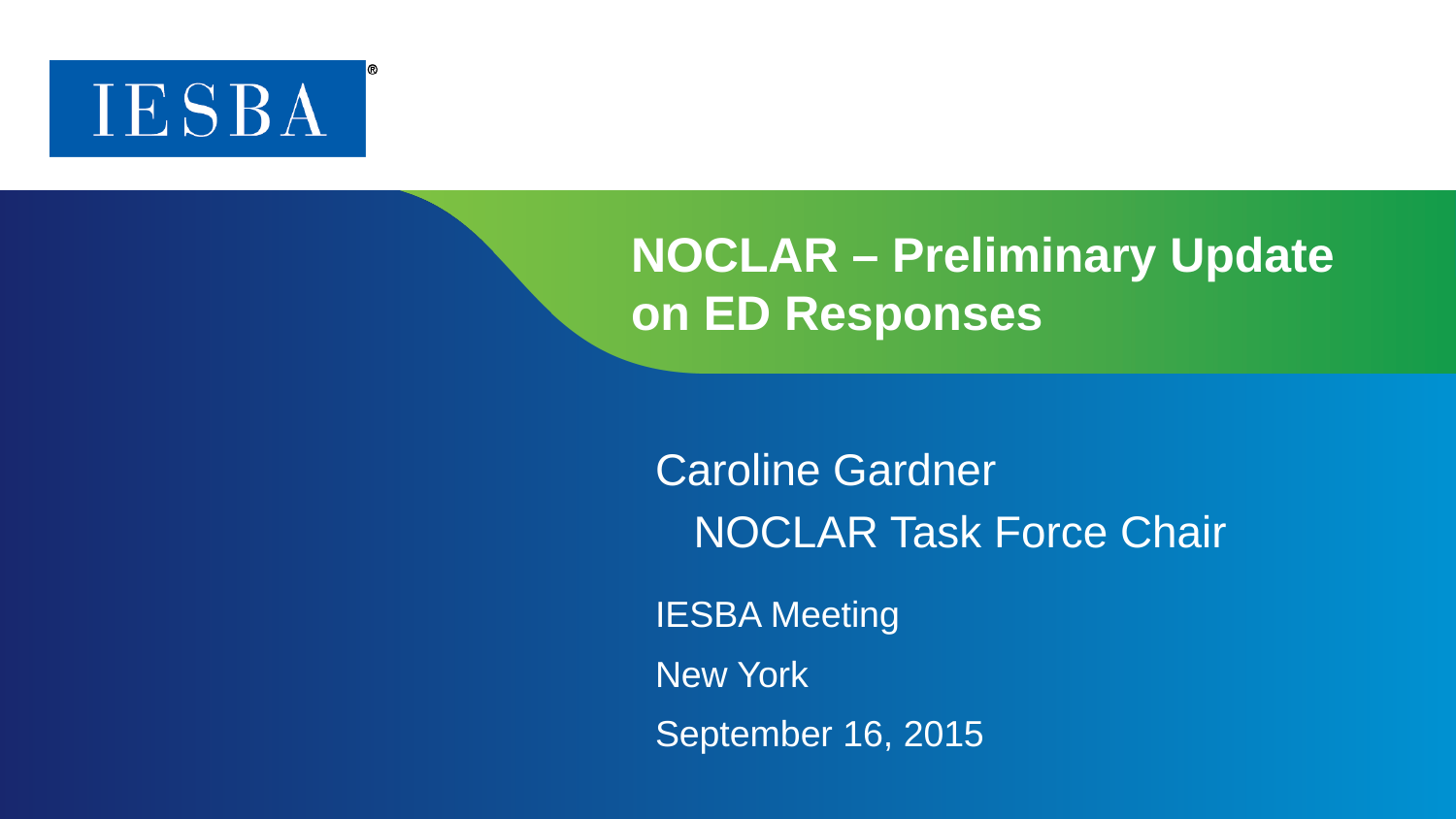

# NOCLAR – Preliminary Update on ED Responses
Caroline Gardner
NOCLAR Task Force Chair
IESBA Meeting
New York
September 16, 2015